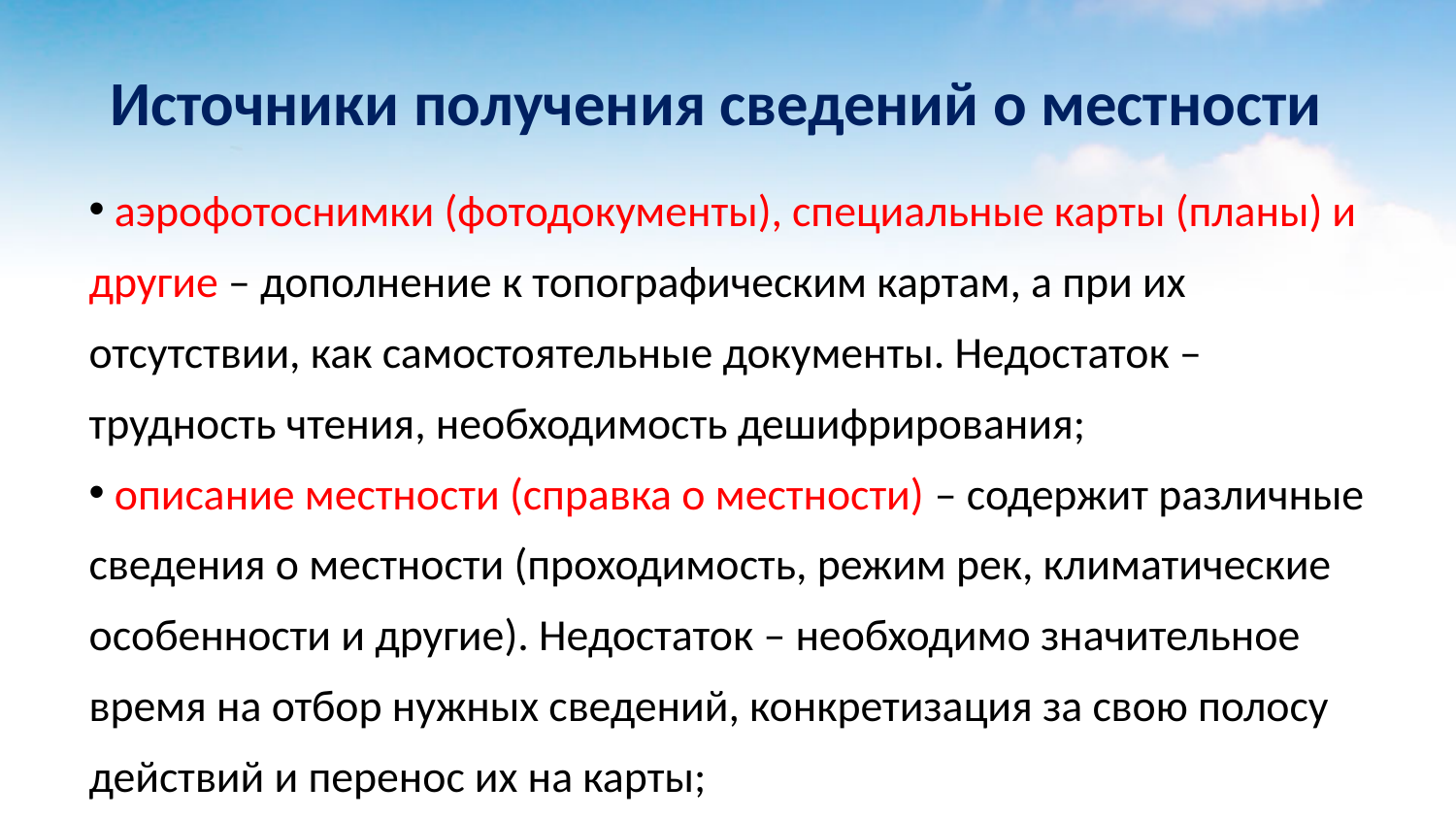

# Источники получения сведений о местности
 аэрофотоснимки (фотодокументы), специальные карты (планы) и другие – дополнение к топографическим картам, а при их отсутствии, как самостоятельные документы. Недостаток – трудность чтения, необходимость дешифрирования;
 описание местности (справка о местности) – содержит различные сведения о местности (проходимость, режим рек, климатические особенности и другие). Недостаток – необходимо значительное время на отбор нужных сведений, конкретизация за свою полосу действий и перенос их на карты;